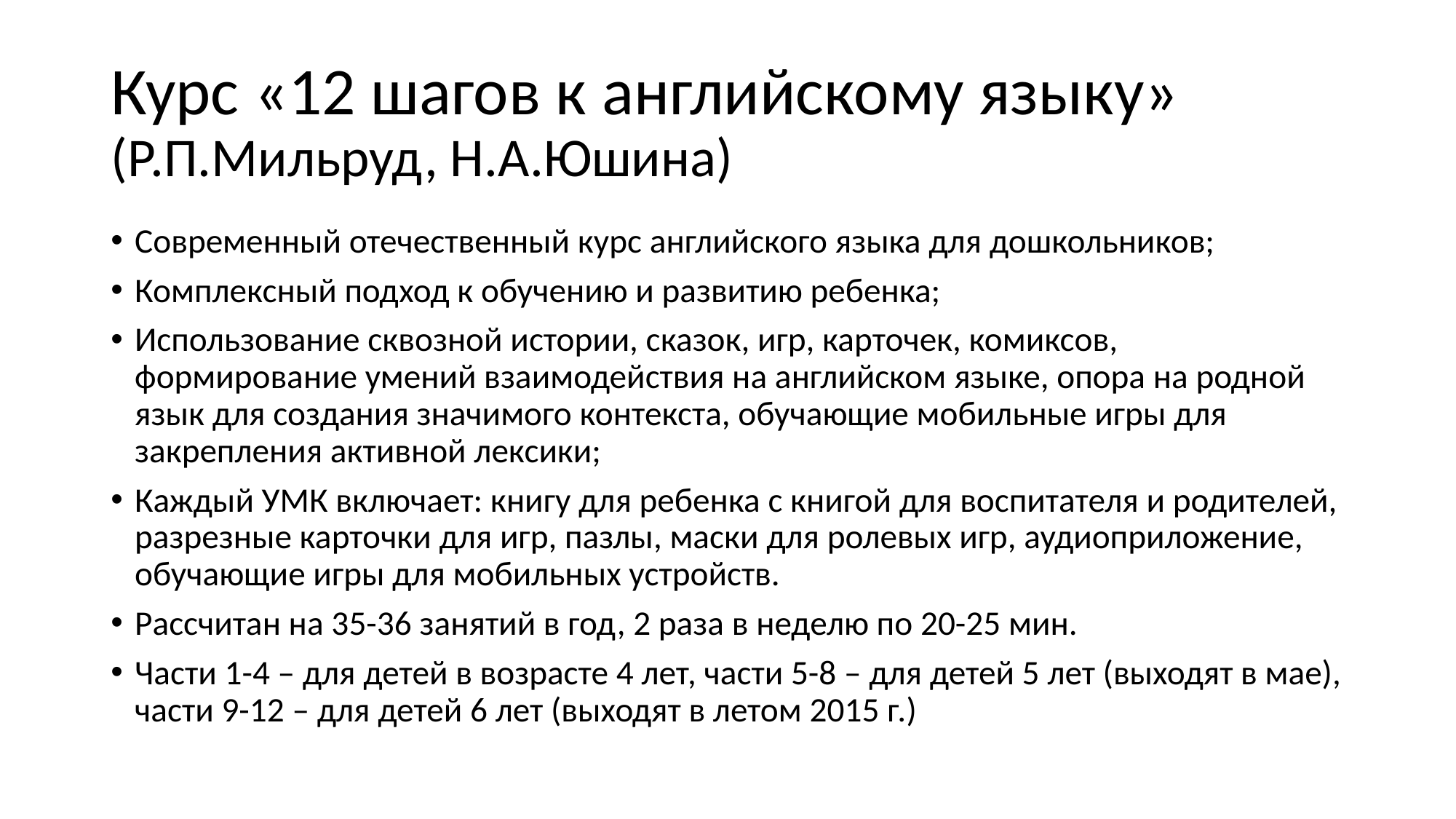

# Курс «12 шагов к английскому языку» (Р.П.Мильруд, Н.А.Юшина)
Современный отечественный курс английского языка для дошкольников;
Комплексный подход к обучению и развитию ребенка;
Использование сквозной истории, сказок, игр, карточек, комиксов, формирование умений взаимодействия на английском языке, опора на родной язык для создания значимого контекста, обучающие мобильные игры для закрепления активной лексики;
Каждый УМК включает: книгу для ребенка с книгой для воспитателя и родителей, разрезные карточки для игр, пазлы, маски для ролевых игр, аудиоприложение, обучающие игры для мобильных устройств.
Рассчитан на 35-36 занятий в год, 2 раза в неделю по 20-25 мин.
Части 1-4 – для детей в возрасте 4 лет, части 5-8 – для детей 5 лет (выходят в мае), части 9-12 – для детей 6 лет (выходят в летом 2015 г.)